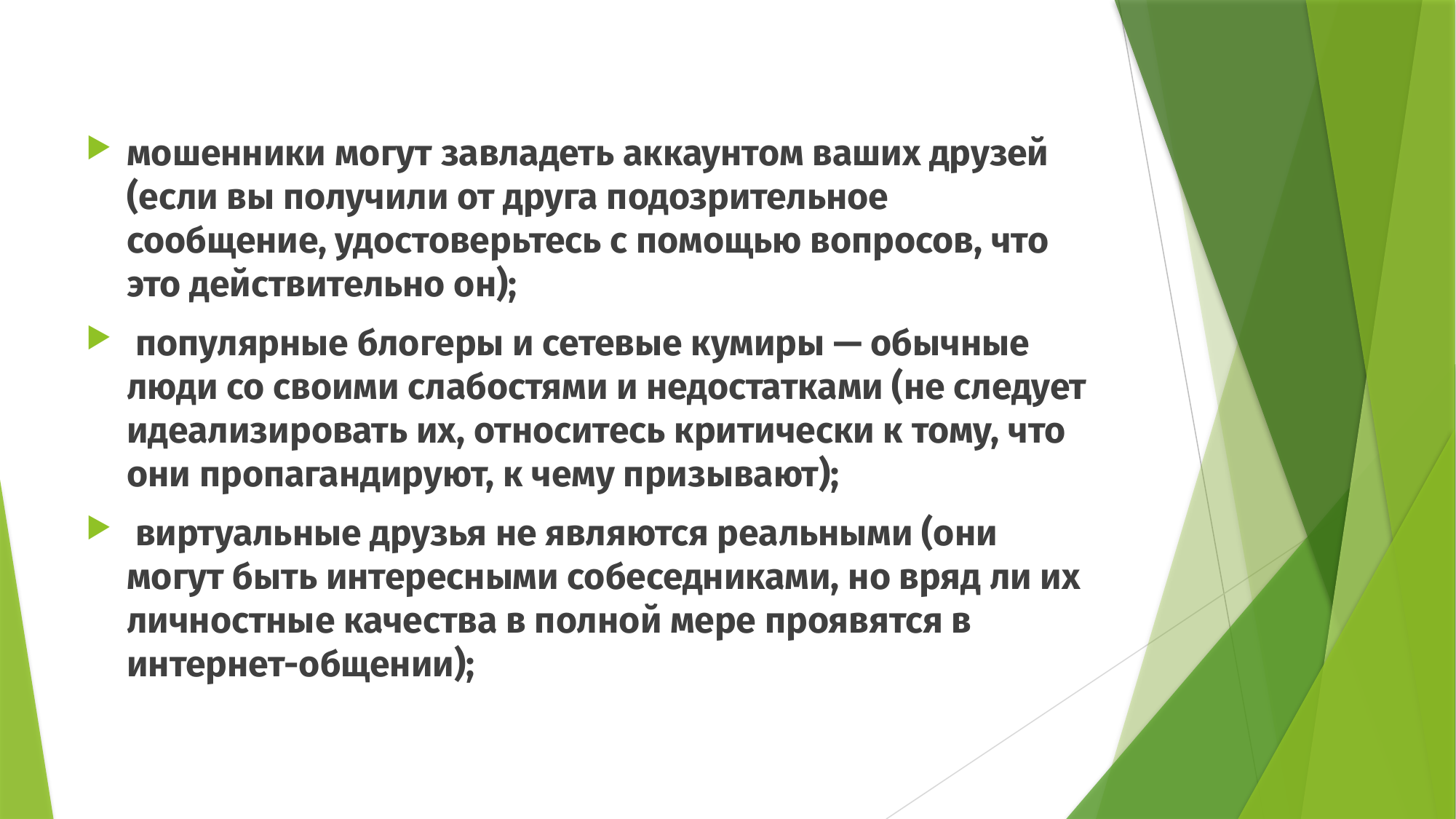

мошенники могут завладеть аккаунтом ваших друзей (если вы получили от друга подозрительное сообщение, удостоверьтесь с помощью вопросов, что это действительно он);
 популярные блогеры и сетевые кумиры — обычные люди со своими слабостями и недостатками (не следует идеализировать их, относитесь критически к тому, что они пропагандируют, к чему призывают);
 виртуальные друзья не являются реальными (они могут быть интересными собеседниками, но вряд ли их личностные качества в полной мере проявятся в интернет-общении);